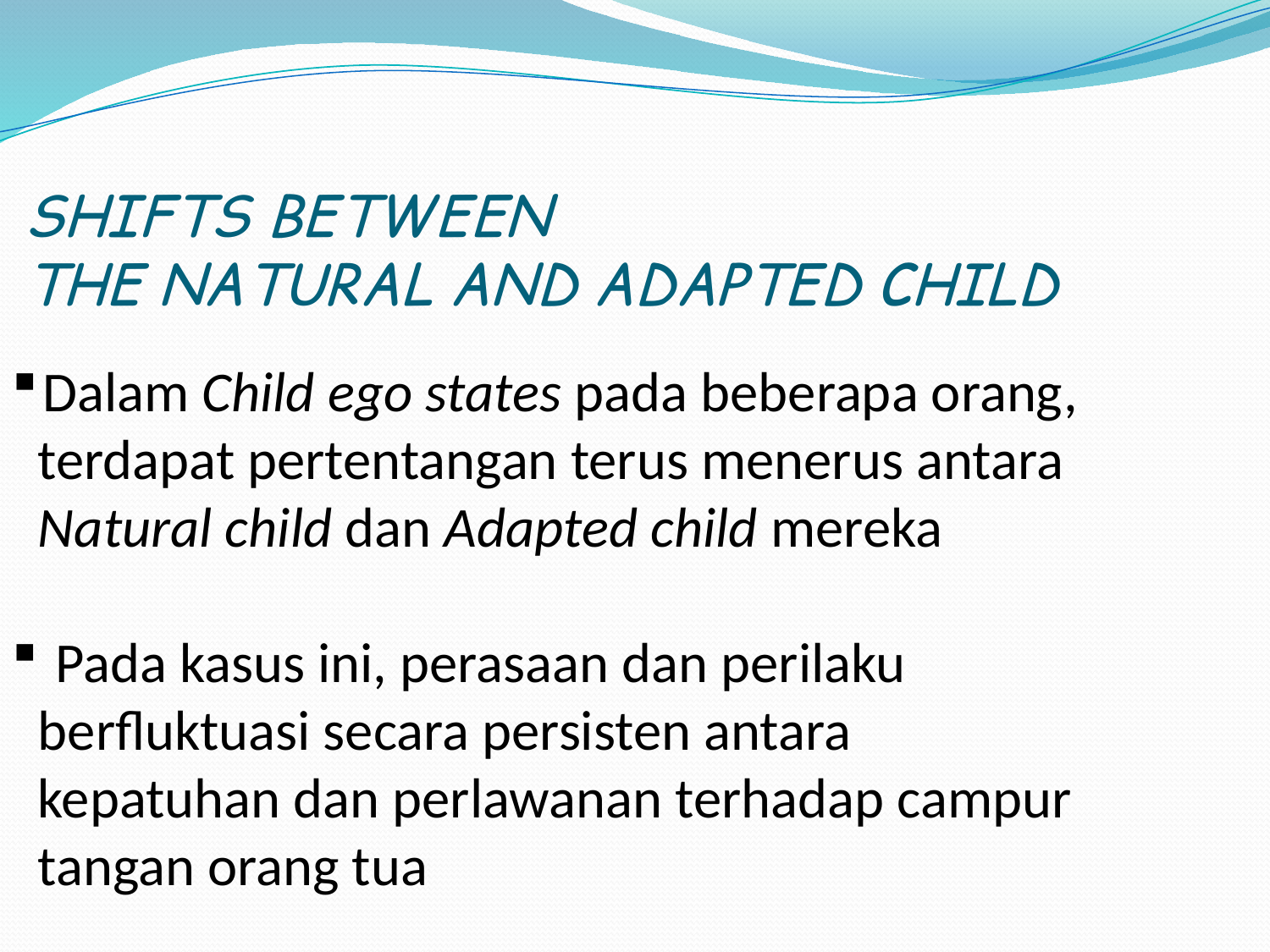

# SHIFTS BETWEEN THE NATURAL AND ADAPTED CHILD

Dalam Child ego states pada beberapa orang,
  terdapat pertentangan terus menerus antara
  Natural child dan Adapted child mereka

 Pada kasus ini, perasaan dan perilaku
  berfluktuasi secara persisten antara
  kepatuhan dan perlawanan terhadap campur
  tangan orang tua